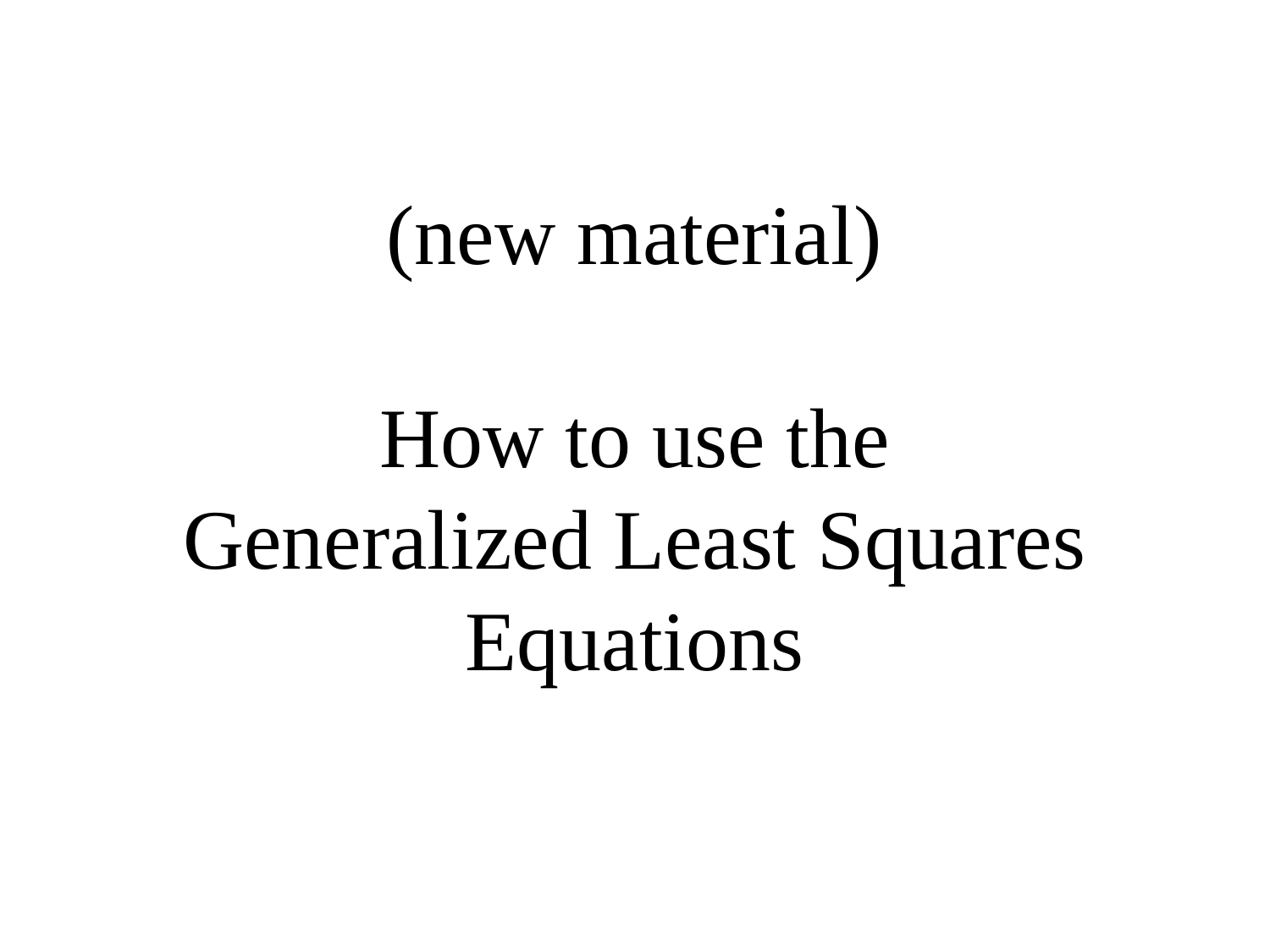

# (new material) How to use the Generalized Least Squares Equations